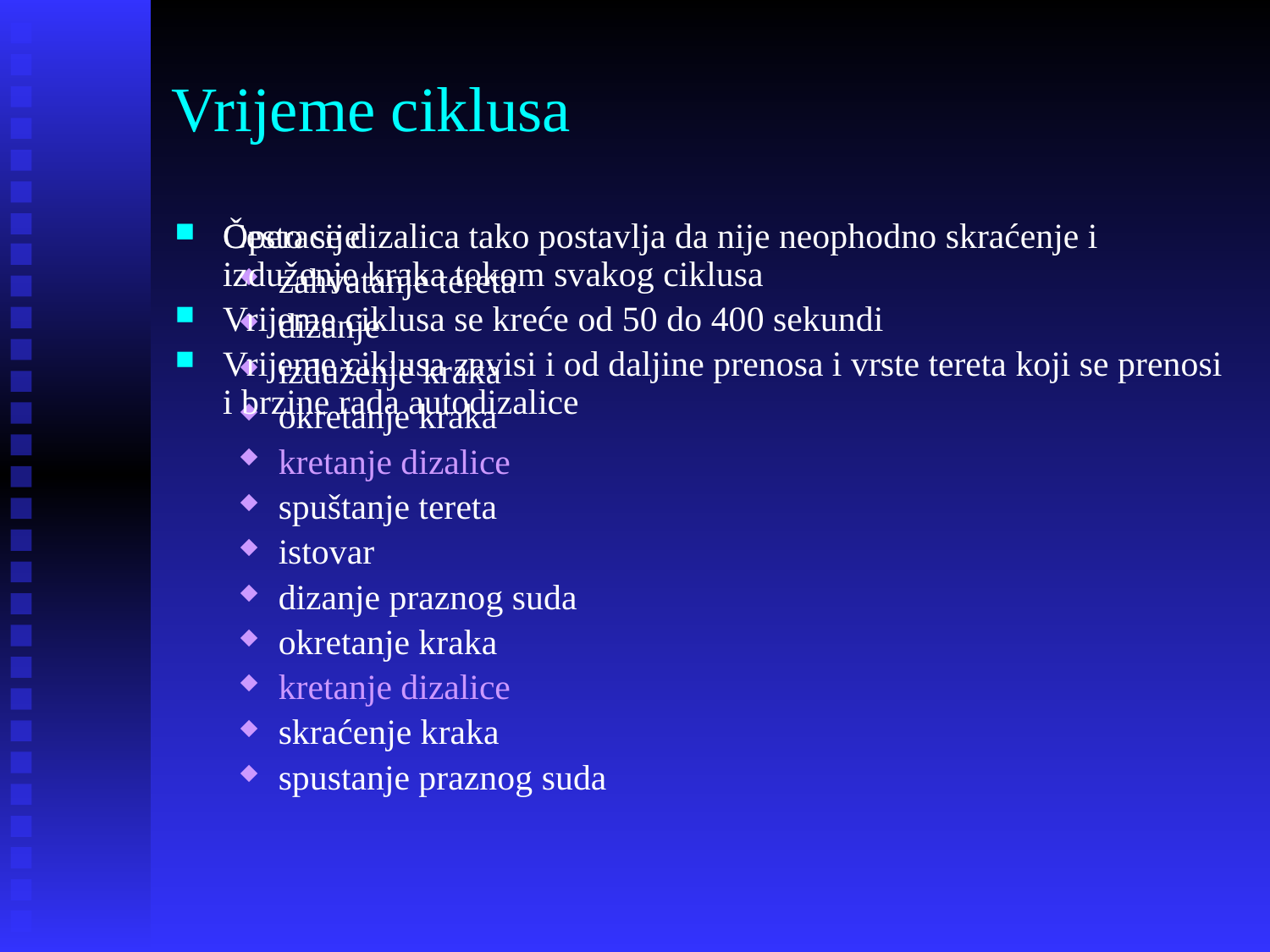

# Vrijeme ciklusa
Operacije
zahvatanje tereta
dizanje
izduženje kraka
okretanje kraka
kretanje dizalice
spuštanje tereta
istovar
dizanje praznog suda
okretanje kraka
kretanje dizalice
skraćenje kraka
spustanje praznog suda
Često se dizalica tako postavlja da nije neophodno skraćenje i izduženje kraka tokom svakog ciklusa
Vrijeme ciklusa se kreće od 50 do 400 sekundi
Vrijeme ciklusa zavisi i od daljine prenosa i vrste tereta koji se prenosi i brzine rada autodizalice